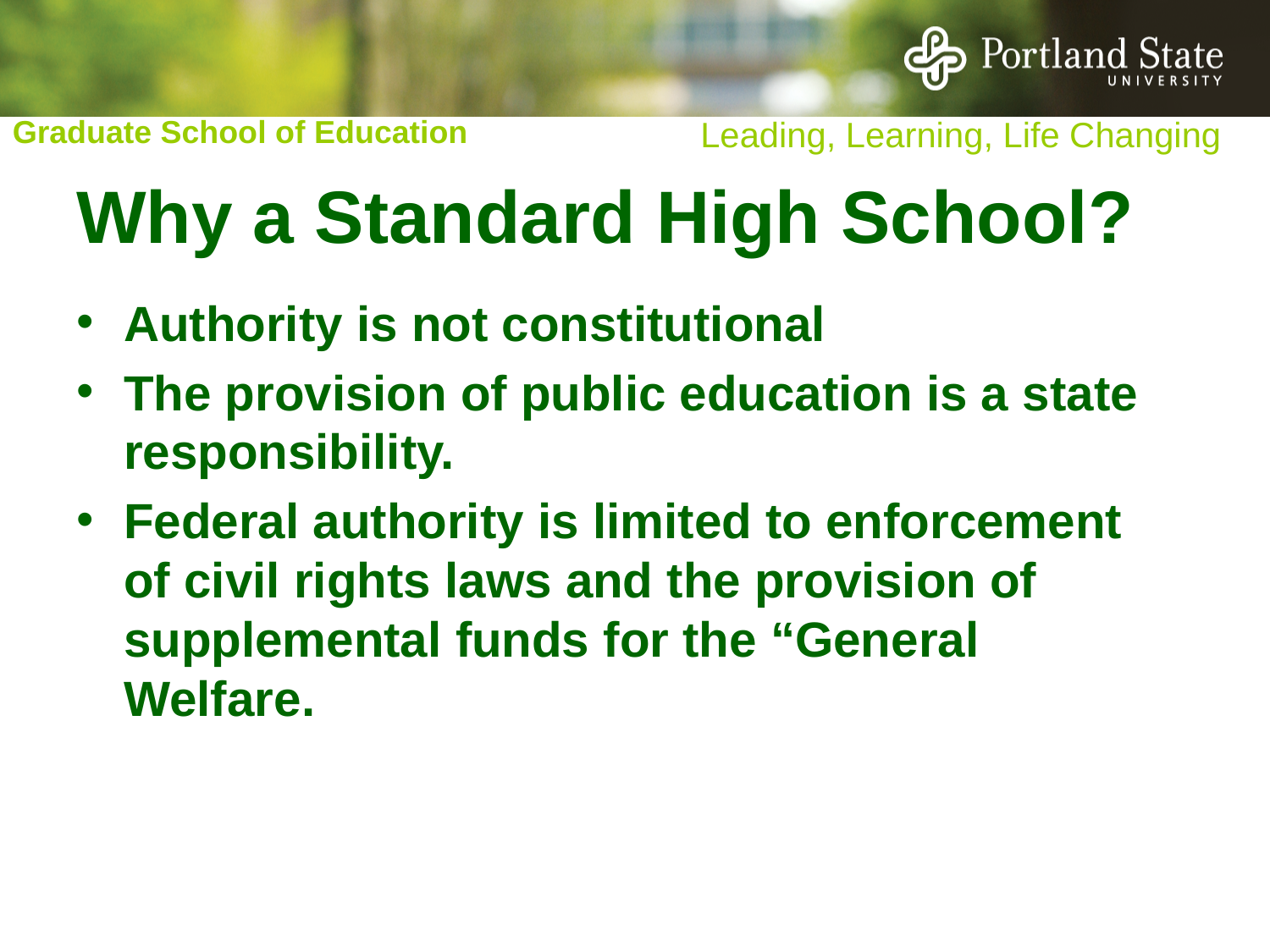

# Why a Standard High School?
Authority is not constitutional
The provision of public education is a state responsibility.
Federal authority is limited to enforcement of civil rights laws and the provision of supplemental funds for the “General Welfare.